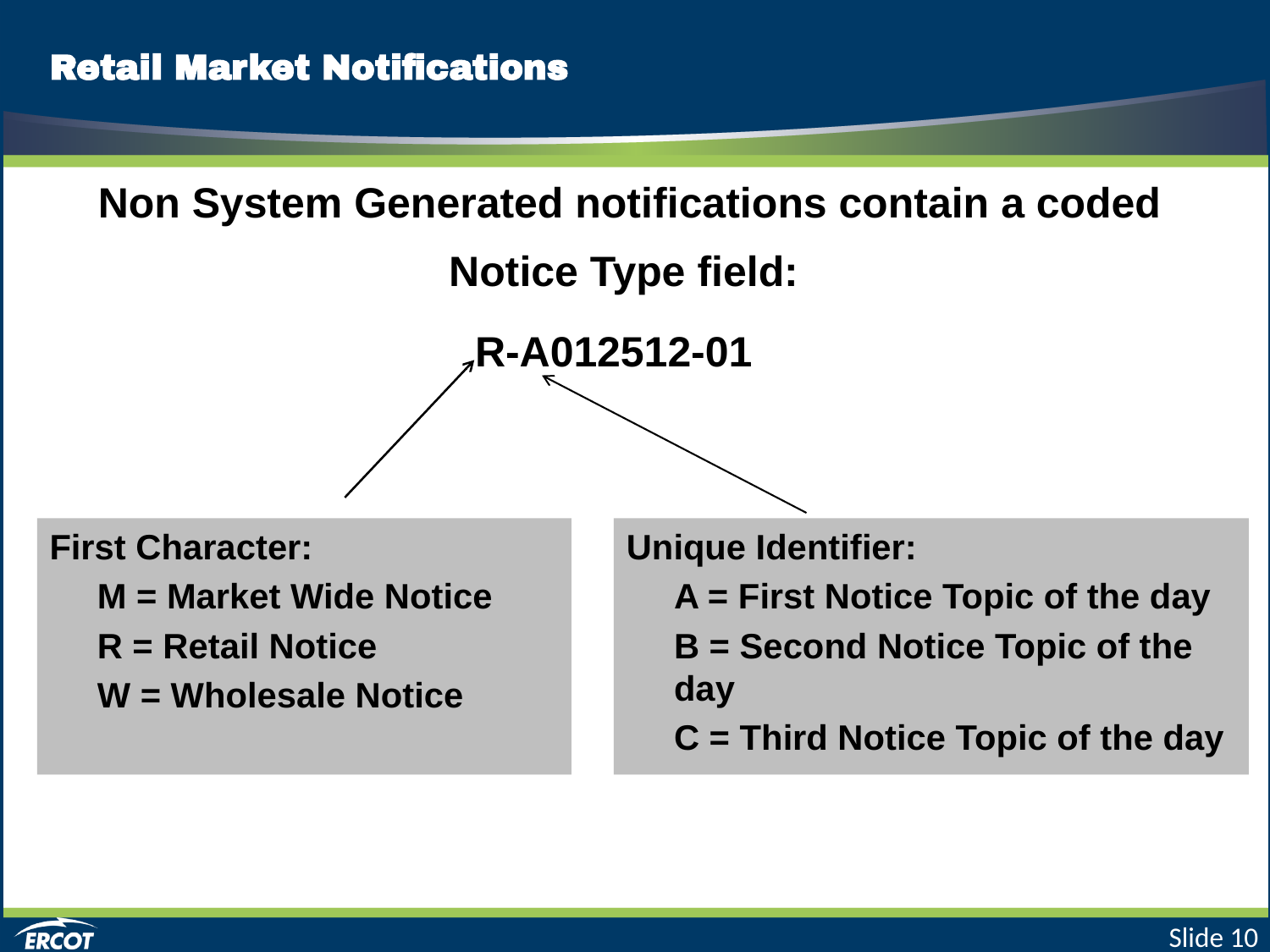

# Retail Market Notifications
Non System Generated notifications contain a coded
Notice Type field:

R-A012512-01
Unique Identifier:
	A = First Notice Topic of the day
	B = Second Notice Topic of the day
	C = Third Notice Topic of the day
First Character:
	M = Market Wide Notice
	R = Retail Notice
	W = Wholesale Notice